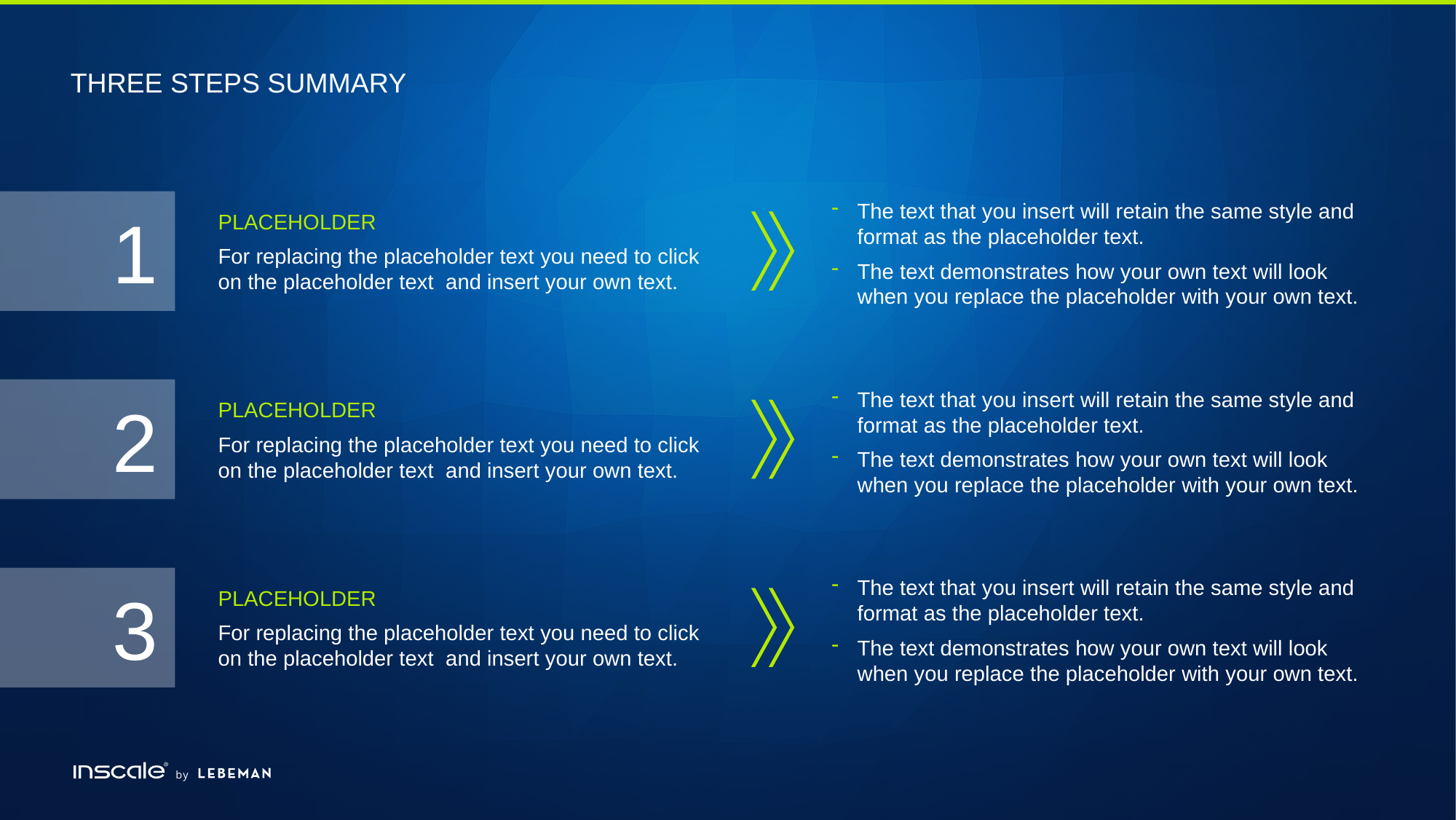

# Three steps summary

The text that you insert will retain the same style and format as the placeholder text.
The text demonstrates how your own text will look when you replace the placeholder with your own text.
1
Placeholder
For replacing the placeholder text you need to click on the placeholder text  and insert your own text.

The text that you insert will retain the same style and format as the placeholder text.
The text demonstrates how your own text will look when you replace the placeholder with your own text.
2
Placeholder
For replacing the placeholder text you need to click on the placeholder text  and insert your own text.

The text that you insert will retain the same style and format as the placeholder text.
The text demonstrates how your own text will look when you replace the placeholder with your own text.
3
Placeholder
For replacing the placeholder text you need to click on the placeholder text  and insert your own text.